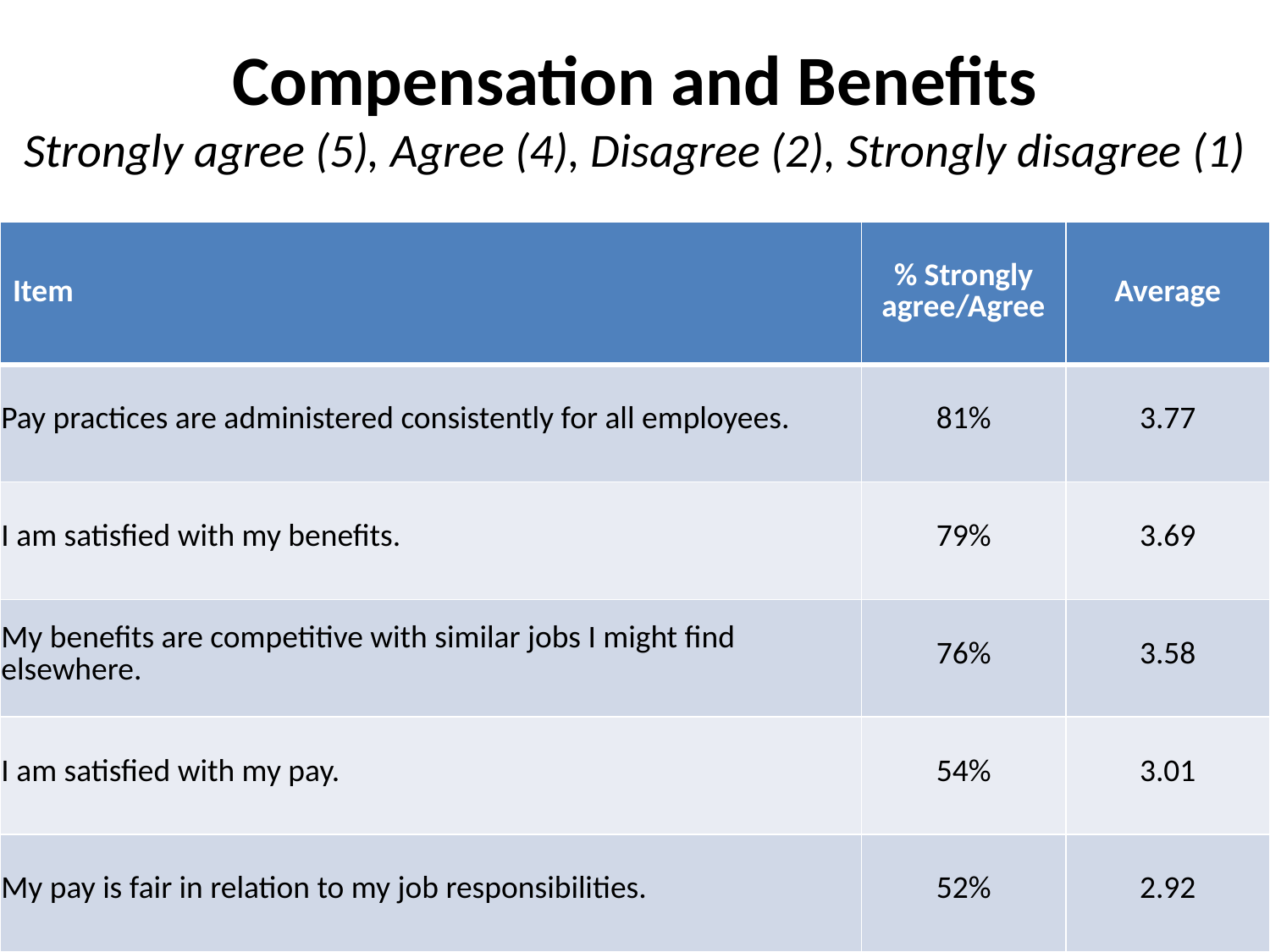

# Compensation and Benefits Strongly agree (5), Agree (4), Disagree (2), Strongly disagree (1)
| Item | % Strongly agree/Agree | Average |
| --- | --- | --- |
| Pay practices are administered consistently for all employees. | 81% | 3.77 |
| I am satisfied with my benefits. | 79% | 3.69 |
| My benefits are competitive with similar jobs I might find elsewhere. | 76% | 3.58 |
| I am satisfied with my pay. | 54% | 3.01 |
| My pay is fair in relation to my job responsibilities. | 52% | 2.92 |